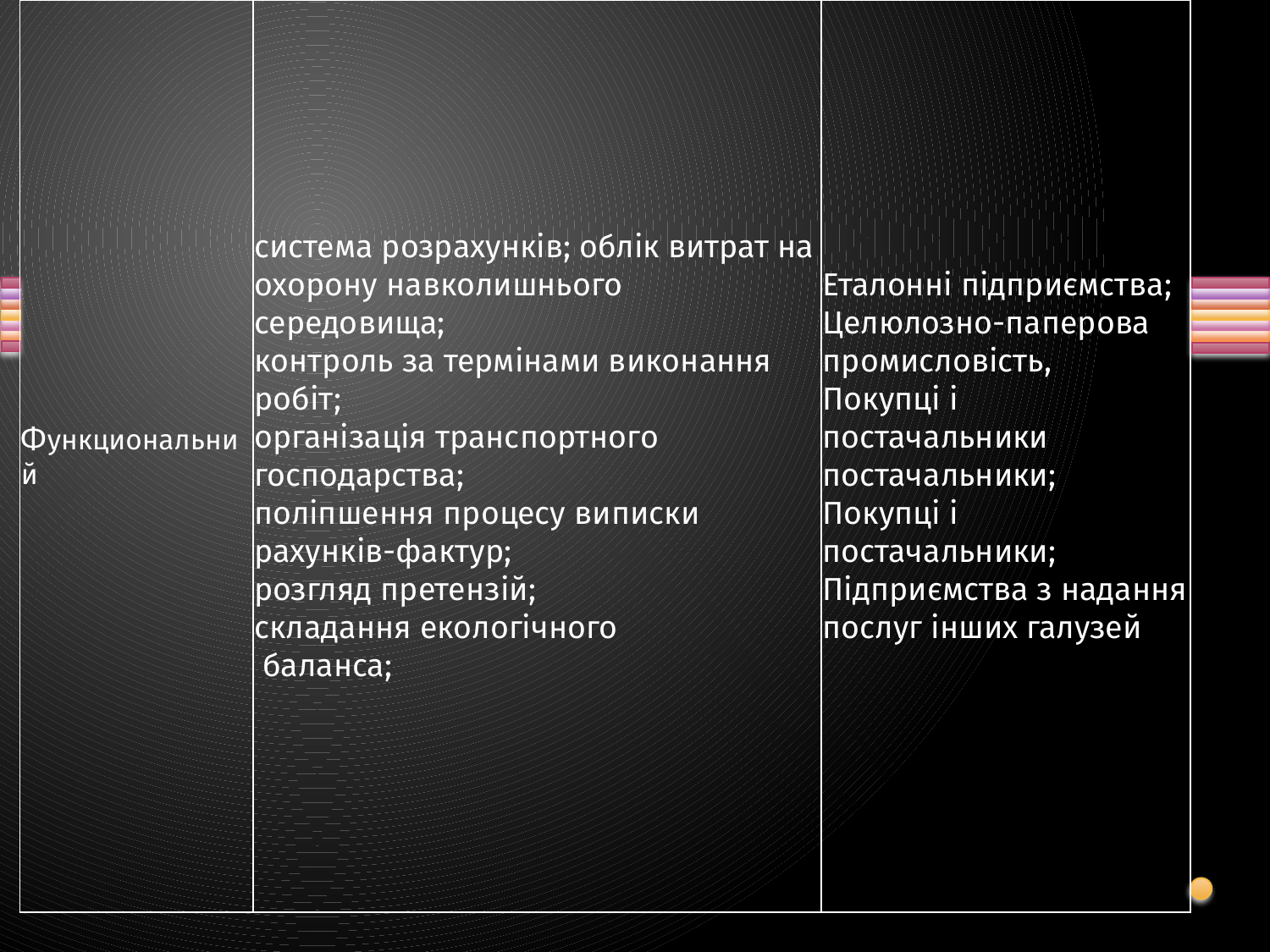

| Функциональний | система розрахунків; облік витрат на охорону навколишнього середовища; контроль за термінами виконання робіт; організація транспортного господарства; поліпшення процесу виписки рахунків-фактур; розгляд претензій; складання екологічного баланса; | Еталонні підприємства; Целюлозно-паперова промисловість, Покупці і постачальники постачальники; Покупці і постачальники; Підприємства з надання послуг інших галузей |
| --- | --- | --- |